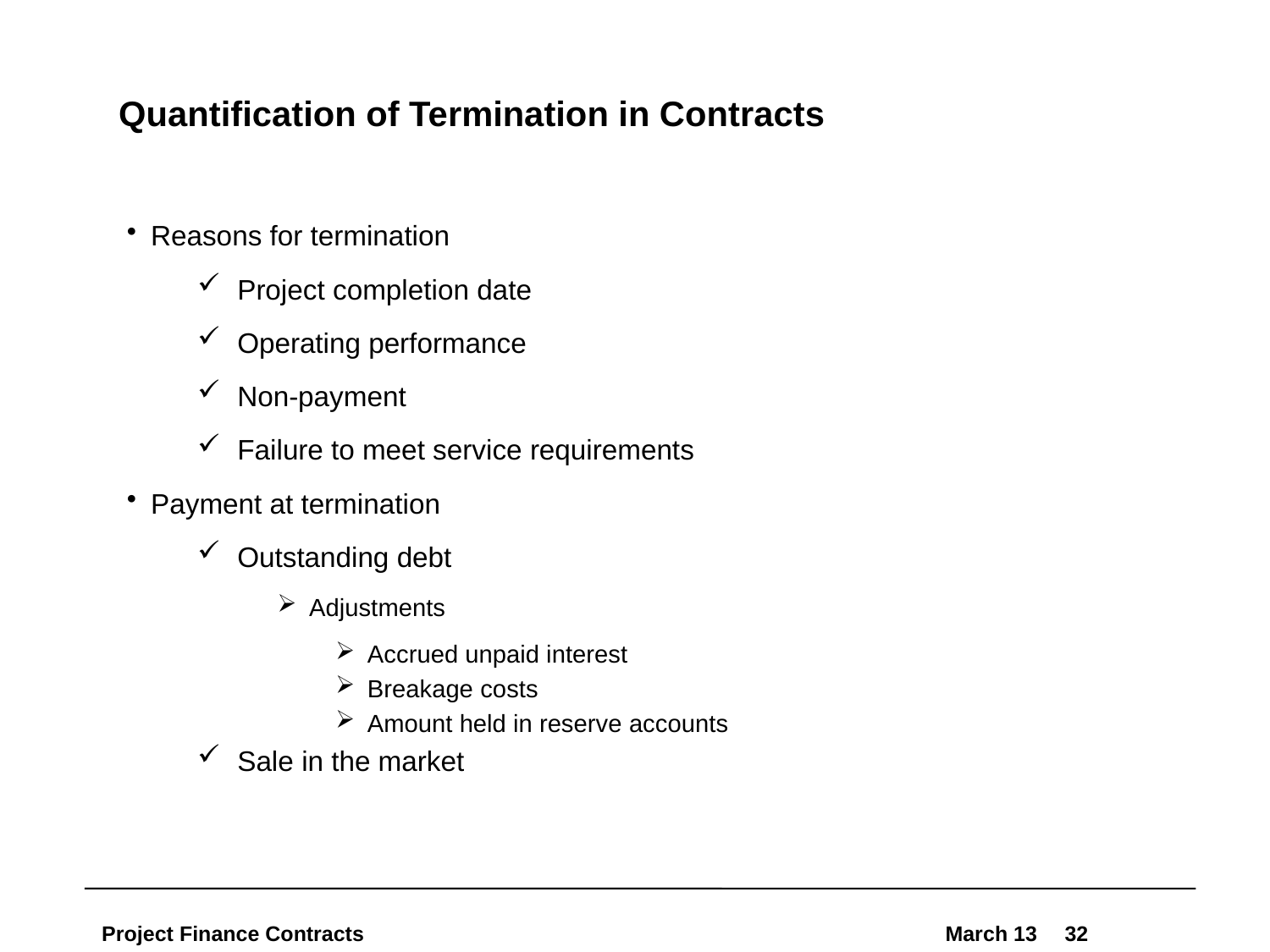

# Quantification of Termination in Contracts
Reasons for termination
Project completion date
Operating performance
Non-payment
Failure to meet service requirements
Payment at termination
Outstanding debt
Adjustments
Accrued unpaid interest
Breakage costs
Amount held in reserve accounts
Sale in the market